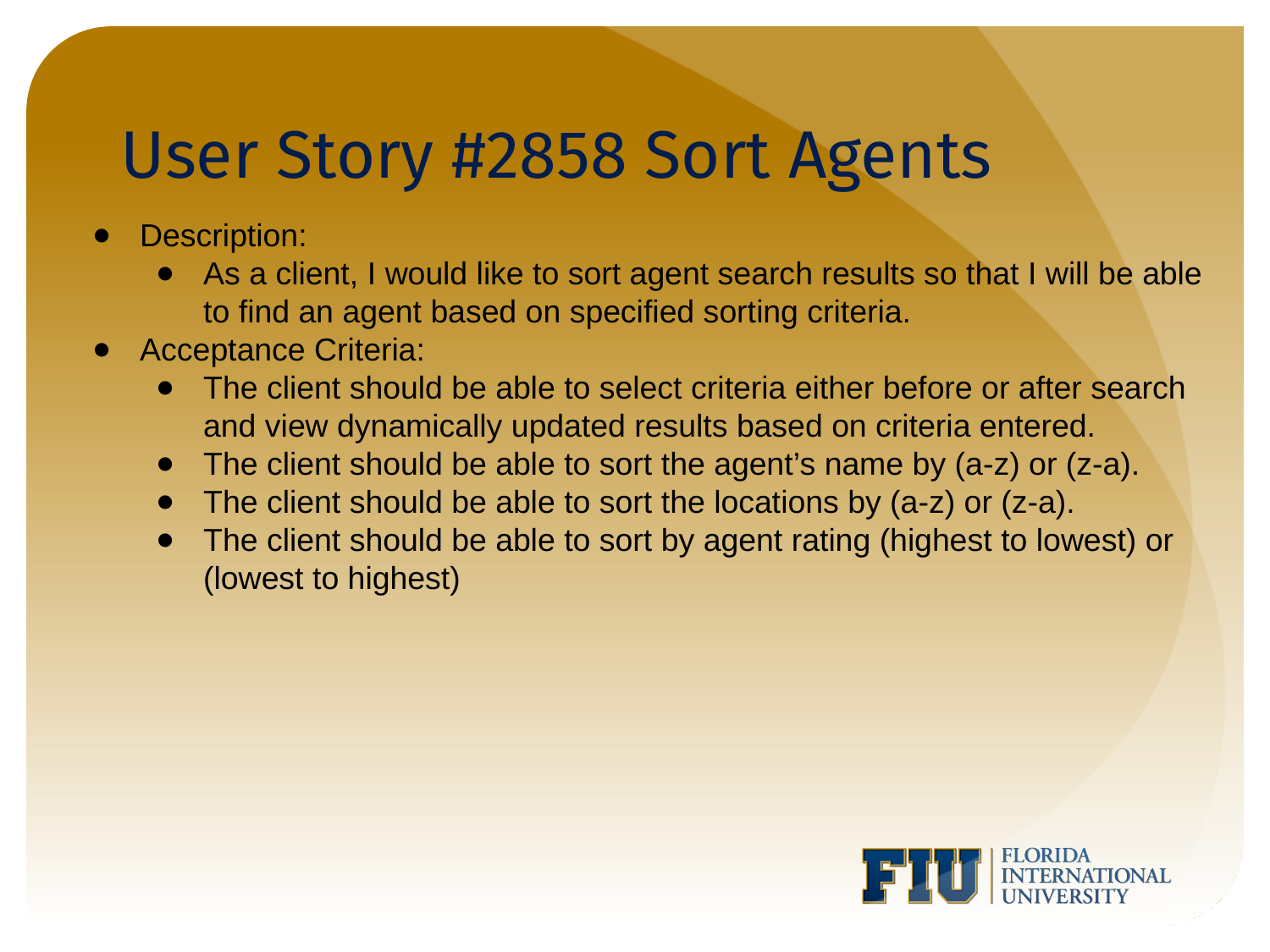

# User Story #2858 Sort Agents
Description:
As a client, I would like to sort agent search results so that I will be able to find an agent based on specified sorting criteria.
Acceptance Criteria:
The client should be able to select criteria either before or after search and view dynamically updated results based on criteria entered.
The client should be able to sort the agent’s name by (a-z) or (z-a).
The client should be able to sort the locations by (a-z) or (z-a).
The client should be able to sort by agent rating (highest to lowest) or (lowest to highest)